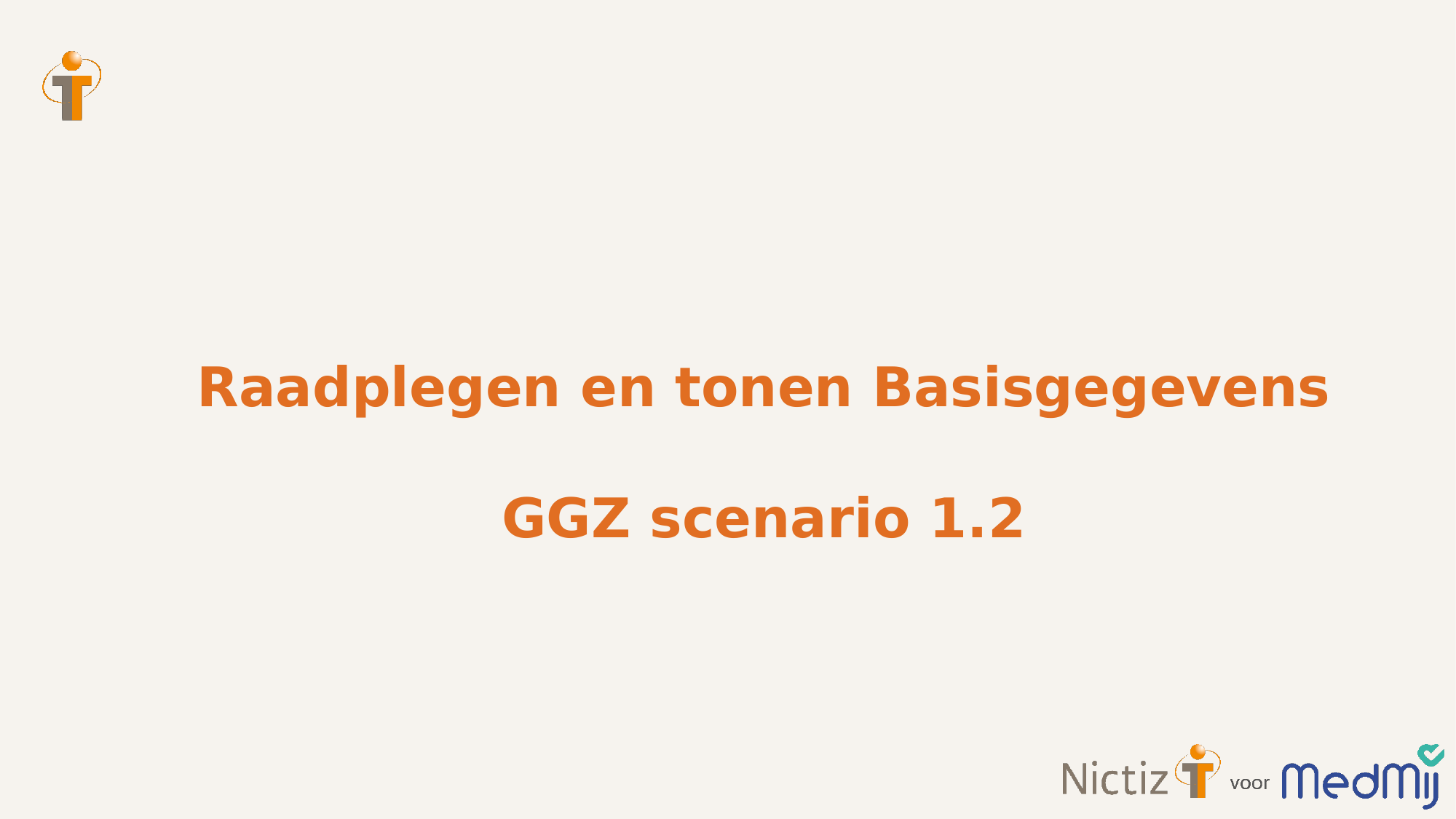

# Raadplegen en tonen Basisgegevens GGZ scenario 1.2